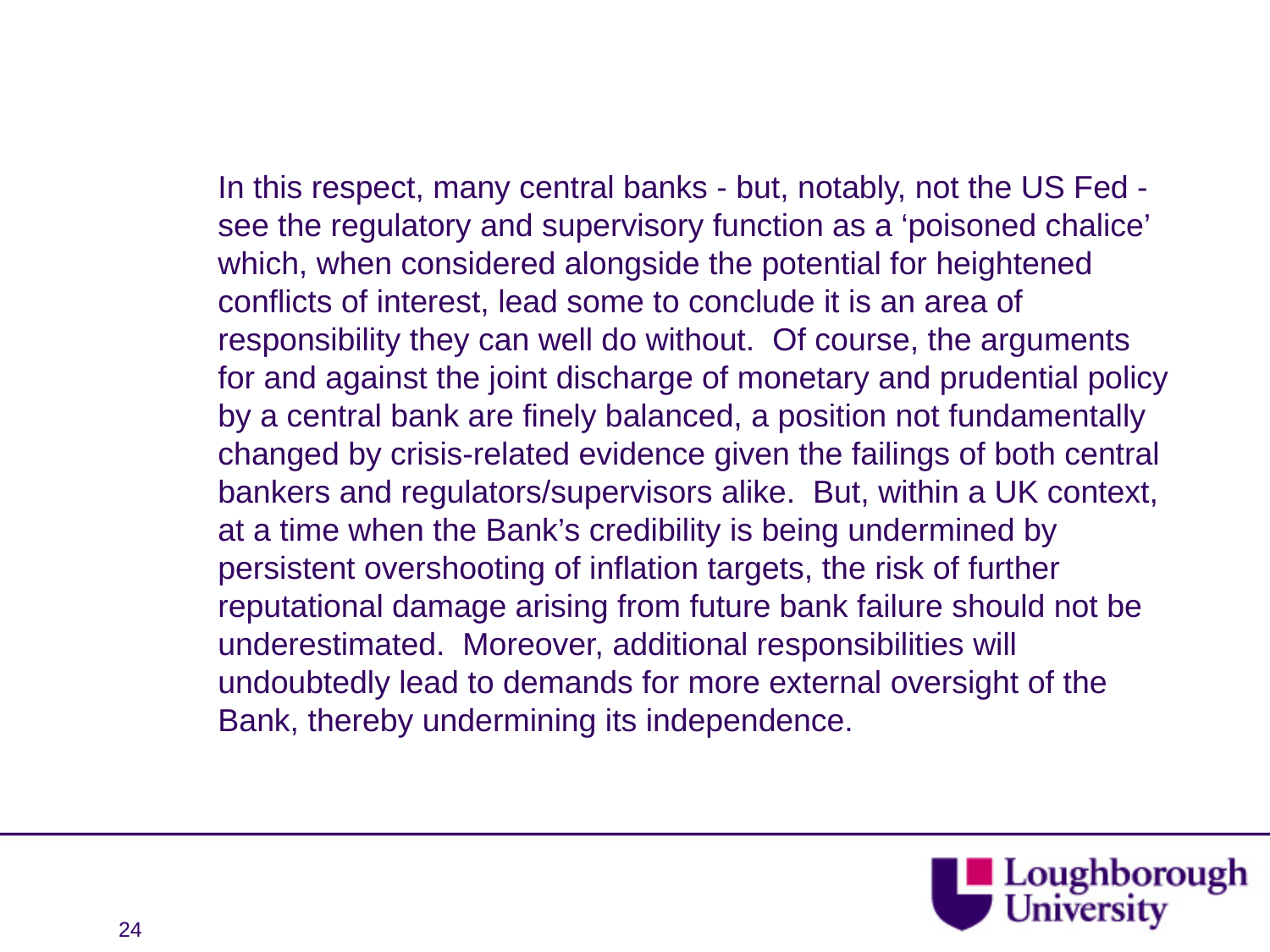

In this respect, many central banks - but, notably, not the US Fed - see the regulatory and supervisory function as a ‘poisoned chalice’ which, when considered alongside the potential for heightened conflicts of interest, lead some to conclude it is an area of responsibility they can well do without.  Of course, the arguments for and against the joint discharge of monetary and prudential policy by a central bank are finely balanced, a position not fundamentally changed by crisis-related evidence given the failings of both central bankers and regulators/supervisors alike.  But, within a UK context, at a time when the Bank’s credibility is being undermined by persistent overshooting of inflation targets, the risk of further reputational damage arising from future bank failure should not be underestimated.  Moreover, additional responsibilities will undoubtedly lead to demands for more external oversight of the Bank, thereby undermining its independence.
24